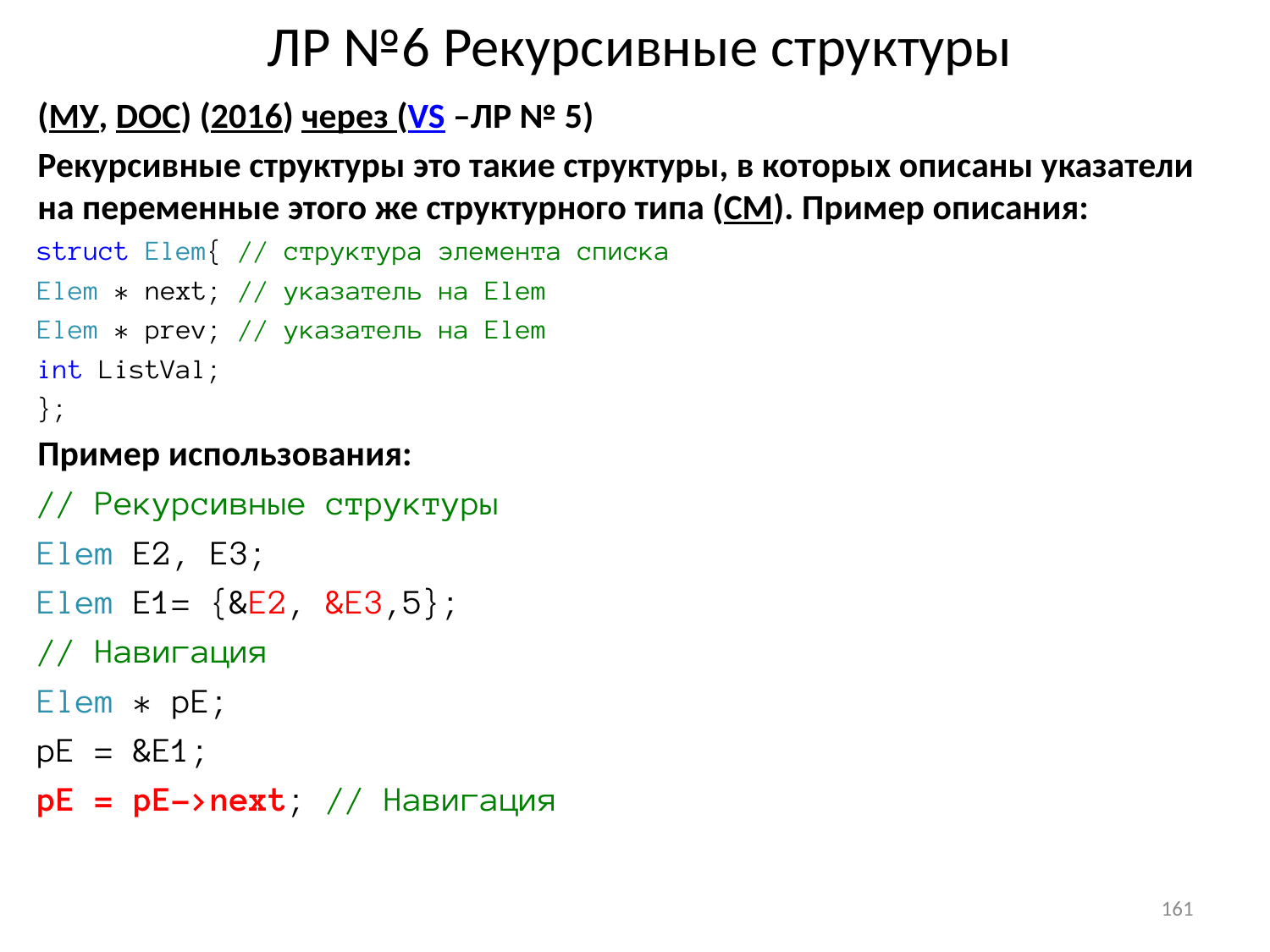

# ЛР №6 Рекурсивные структуры
(МУ, DOC) (2016) через (VS –ЛР № 5)
Рекурсивные структуры это такие структуры, в которых описаны указатели на переменные этого же структурного типа (СМ). Пример описания:
struct Elem{ // структура элемента списка
Elem * next; // указатель на Elem
Elem * prev; // указатель на Elem
int ListVal;
};
Пример использования:
// Рекурсивные структуры
Elem E2, E3;
Elem E1= {&E2, &E3,5};
// Навигация
Elem * pE;
pE = &E1;
pE = pE->next; // Навигация

161